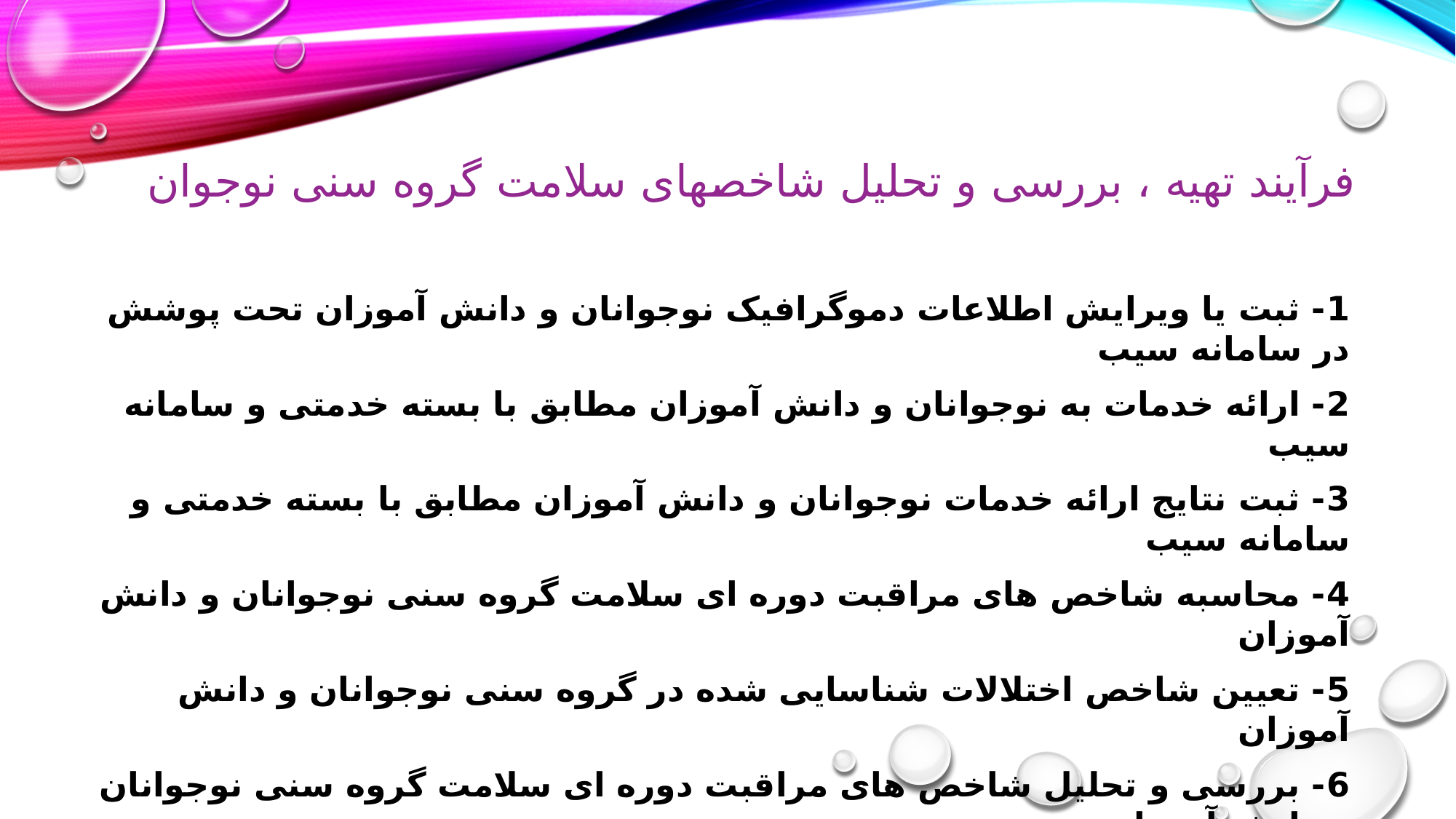

# فرآیند تهیه ، بررسی و تحلیل شاخصهای سلامت گروه سنی نوجوان
1- ثبت یا ویرایش اطلاعات دموگرافیک نوجوانان و دانش آموزان تحت پوشش در سامانه سیب
2- ارائه خدمات به نوجوانان و دانش آموزان مطابق با بسته خدمتی و سامانه سیب
3- ثبت نتایج ارائه خدمات نوجوانان و دانش آموزان مطابق با بسته خدمتی و سامانه سیب
4- محاسبه شاخص های مراقبت دوره ای سلامت گروه سنی نوجوانان و دانش آموزان
5- تعیین شاخص اختلالات شناسایی شده در گروه سنی نوجوانان و دانش آموزان
6- بررسی و تحلیل شاخص های مراقبت دوره ای سلامت گروه سنی نوجوانان و دانش آموزان
7- بررسی و تحلیل شاخص های اختلالات شناسایی شده در گروه سنی نوجوانان و دانش آموزان